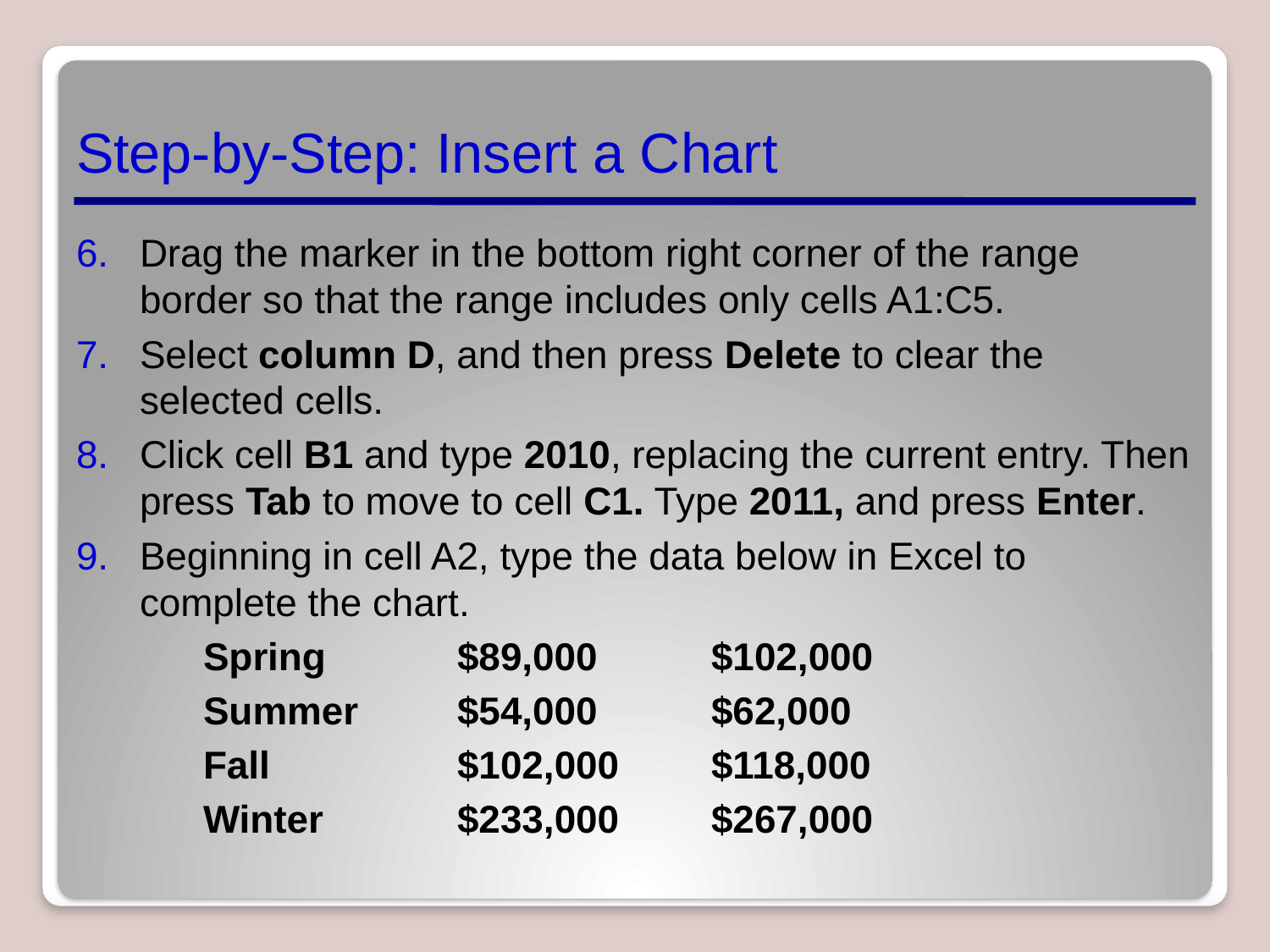

# Step-by-Step: Insert a Chart
Drag the marker in the bottom right corner of the range border so that the range includes only cells A1:C5.
Select column D, and then press Delete to clear the selected cells.
Click cell B1 and type 2010, replacing the current entry. Then press Tab to move to cell C1. Type 2011, and press Enter.
Beginning in cell A2, type the data below in Excel to complete the chart.
	Spring		$89,000	$102,000
	Summer	$54,000	$62,000
	Fall		$102,000	$118,000
	Winter		$233,000	$267,000